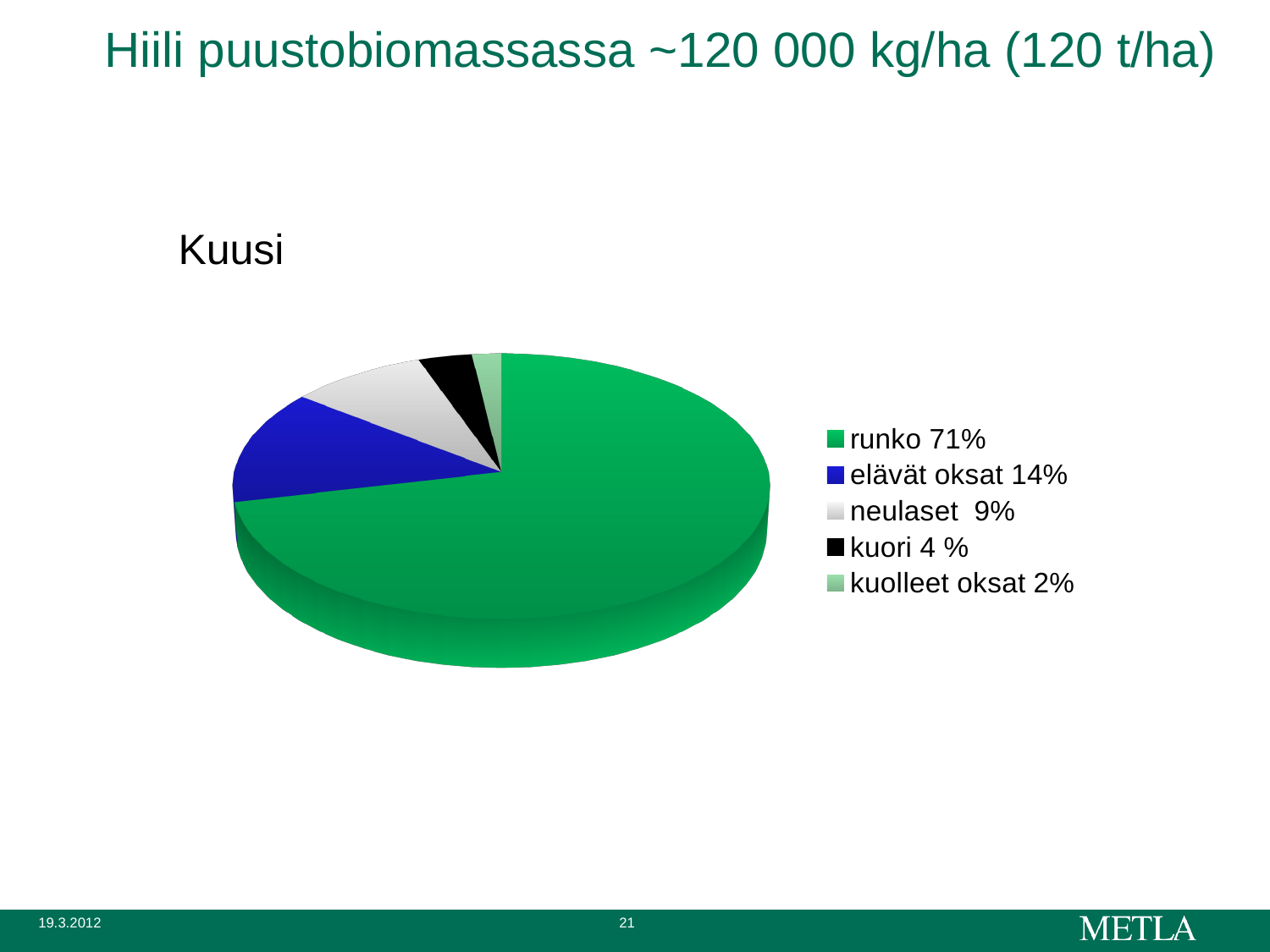

# Hiili puustobiomassassa ~120 000 kg/ha (120 t/ha)

[unsupported chart]

Kuusi
  19.3.2012
21